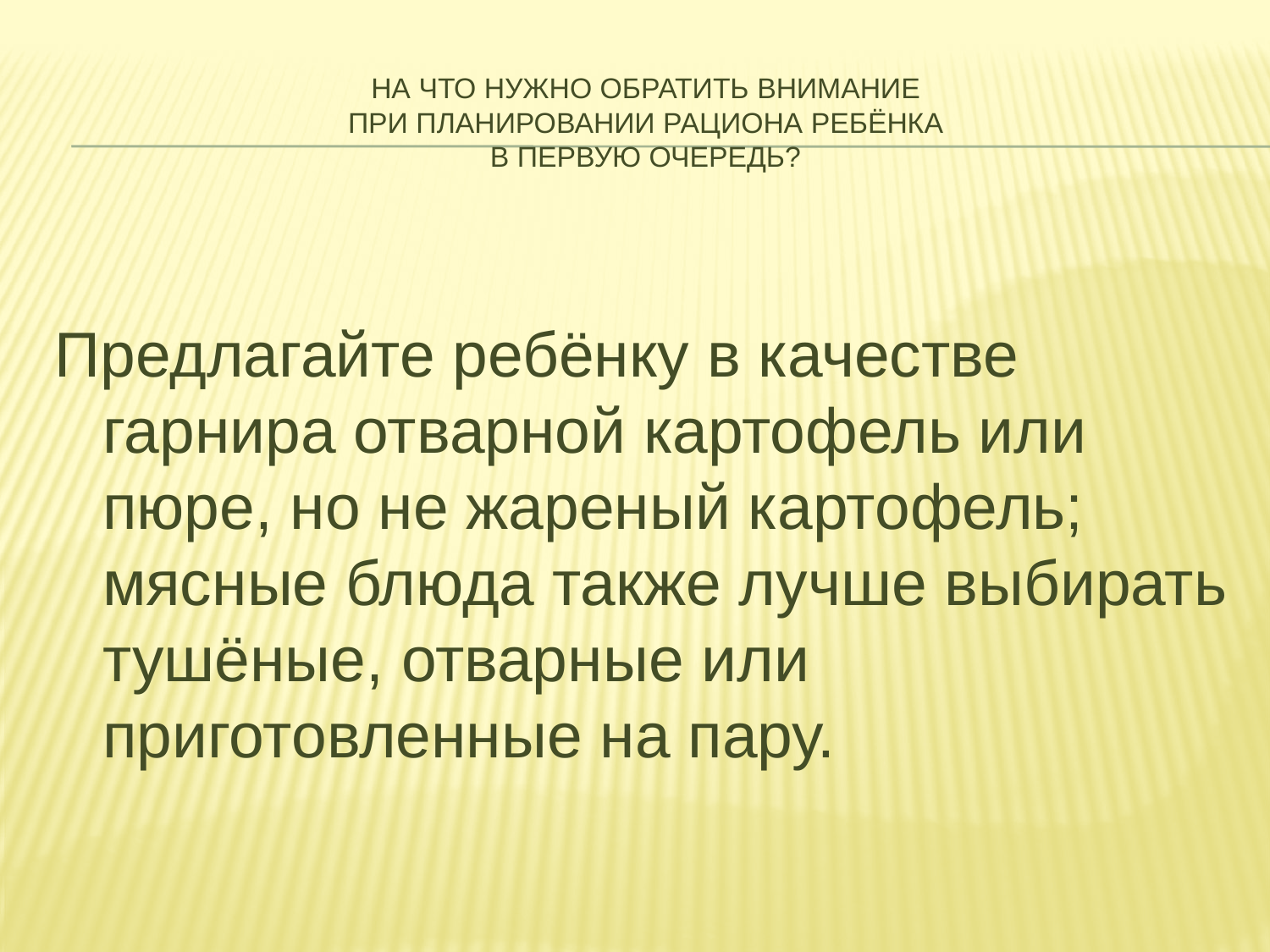

# На что нужно обратить внимание при планировании рациона ребёнка в первую очередь?
Предлагайте ребёнку в качестве гарнира отварной картофель или пюре, но не жареный картофель; мясные блюда также лучше выбирать тушёные, отварные или приготовленные на пару.